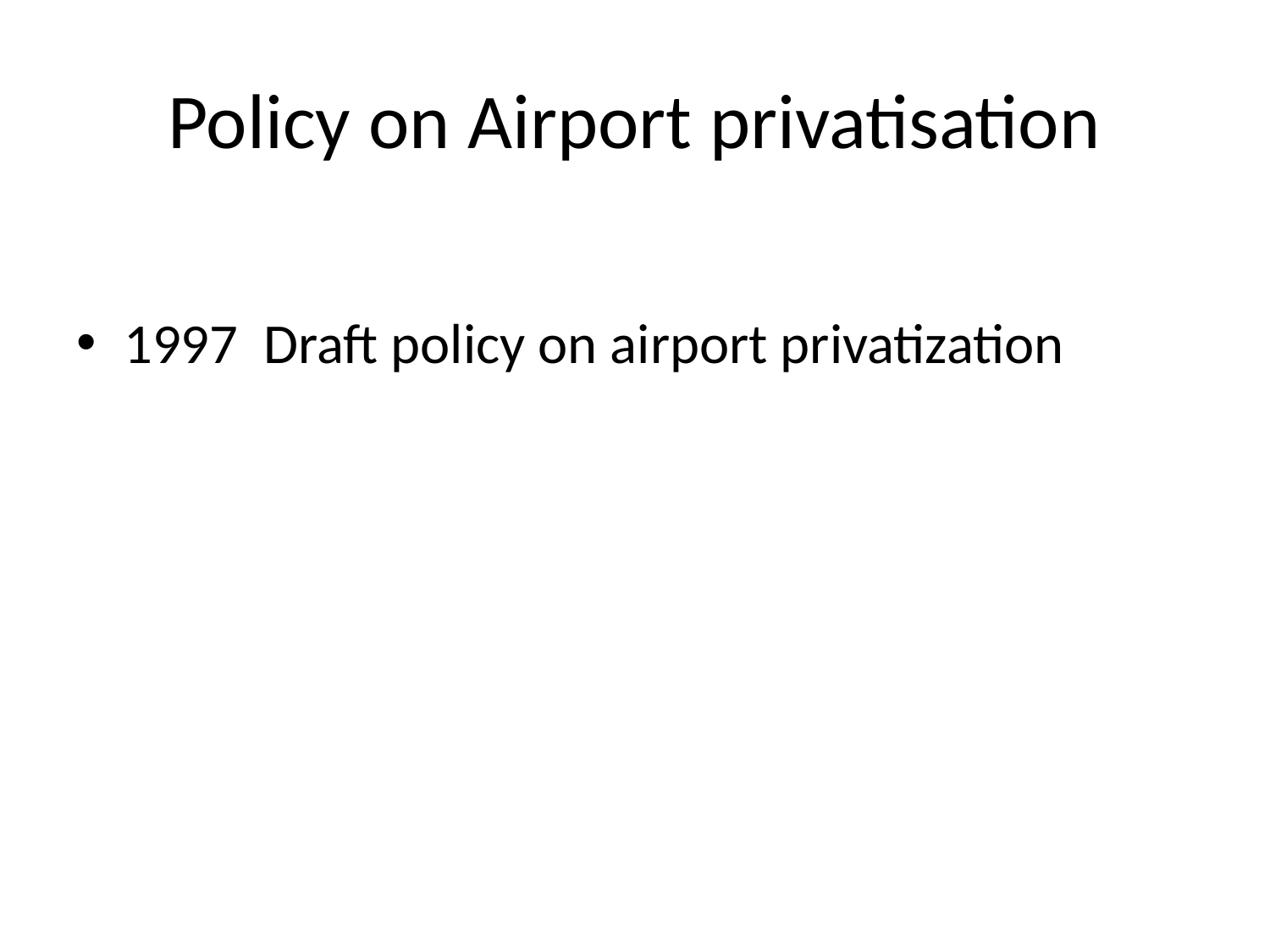

# Policy on Airport privatisation

1997  Draft policy on airport privatization